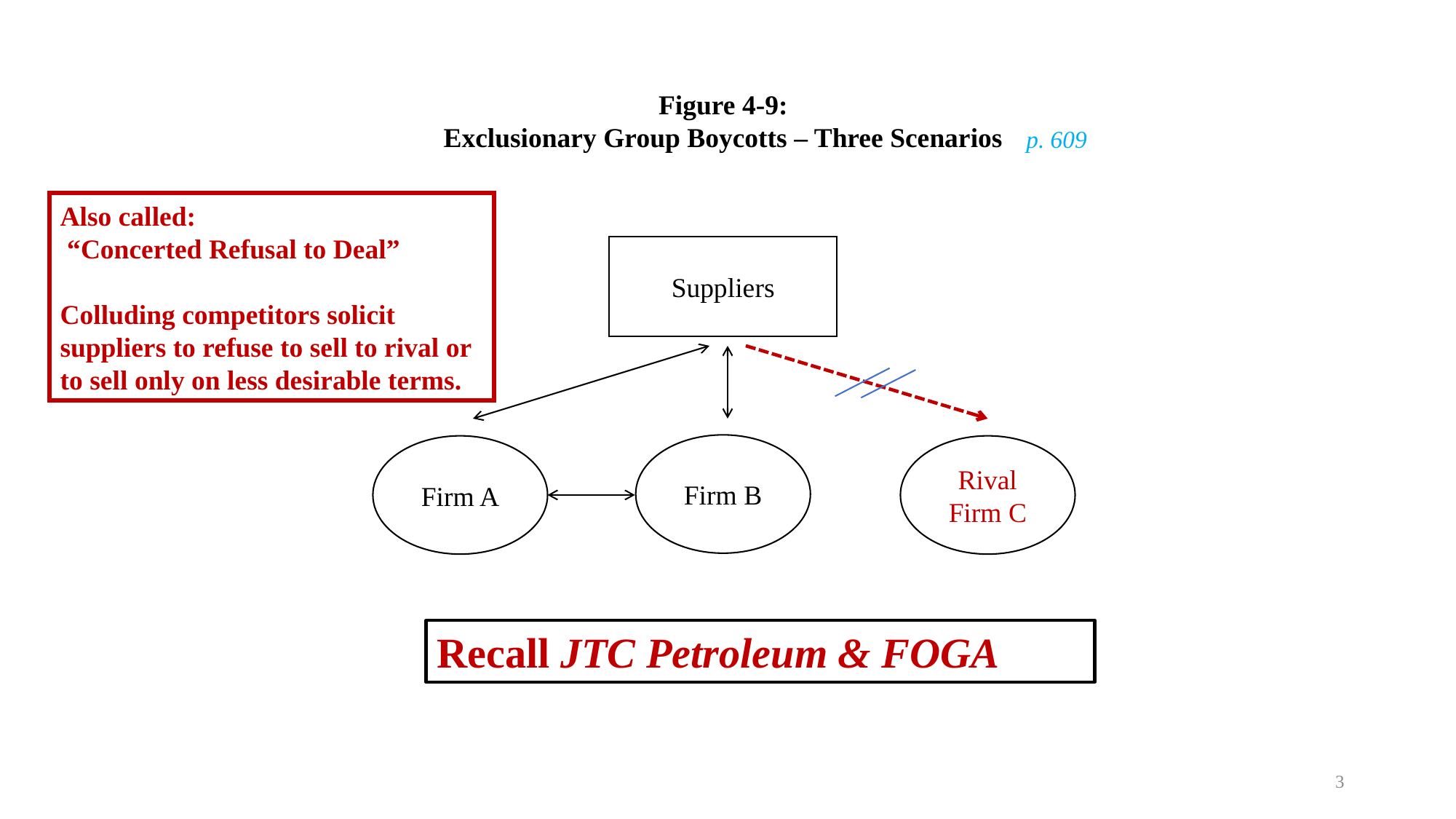

Figure 4-9:
Exclusionary Group Boycotts – Three Scenarios
p. 609
Also called:
 “Concerted Refusal to Deal”
Colluding competitors solicit suppliers to refuse to sell to rival or to sell only on less desirable terms.
Suppliers
Firm B
Firm A
Rival Firm C
Recall JTC Petroleum & FOGA
3